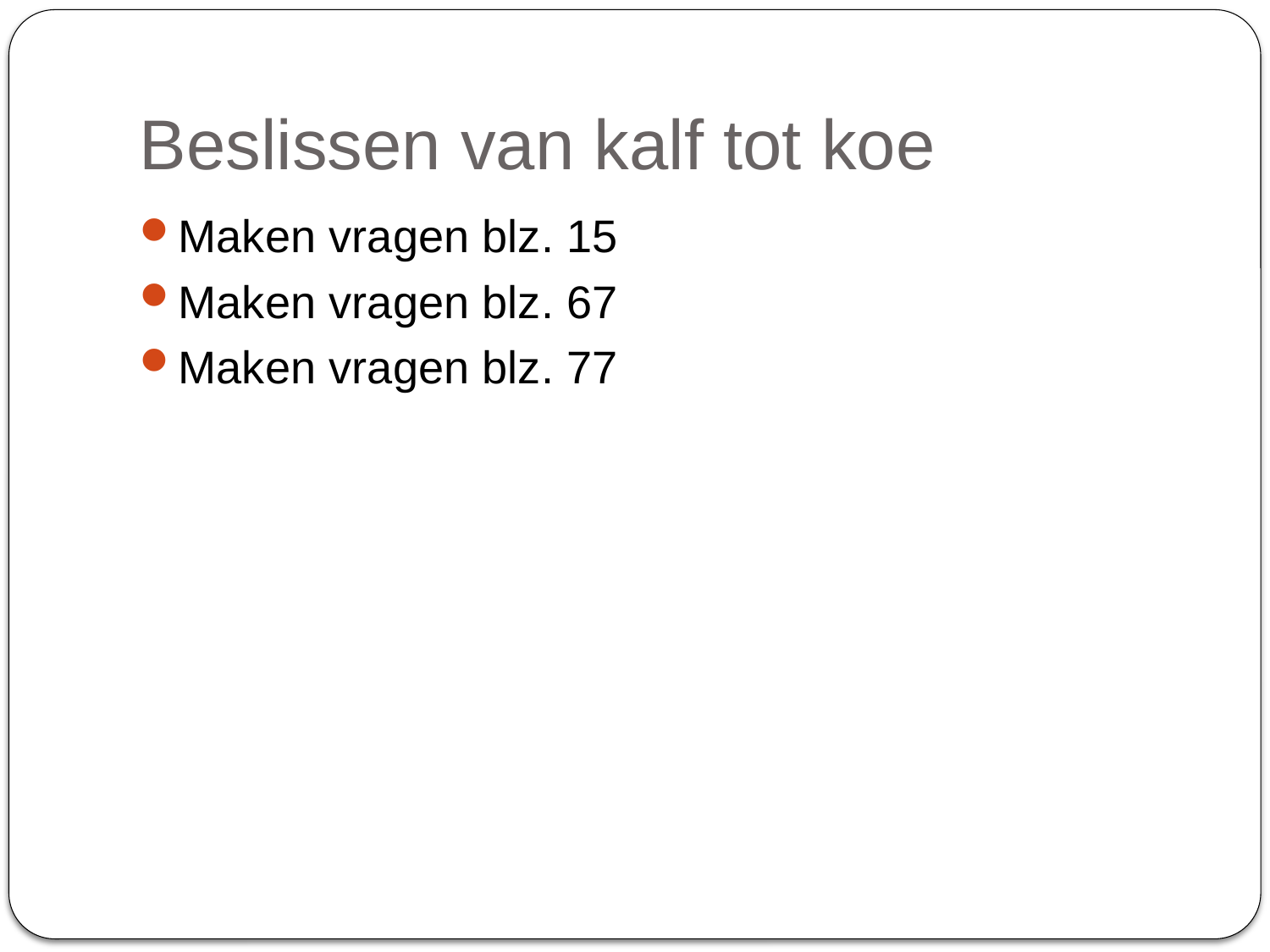

# Beslissen van kalf tot koe
Maken vragen blz. 15
Maken vragen blz. 67
Maken vragen blz. 77